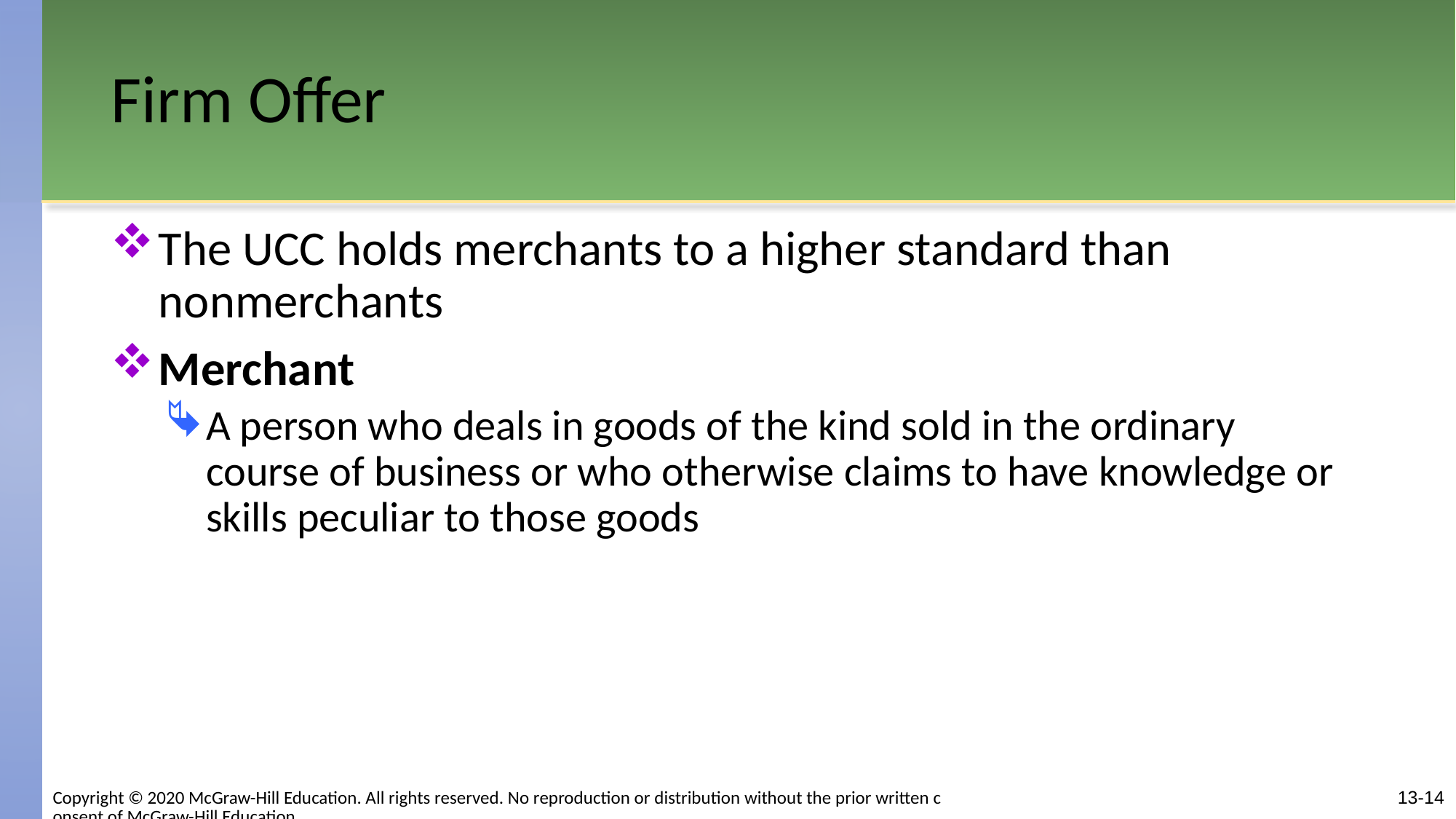

# Firm Offer
The UCC holds merchants to a higher standard than nonmerchants
Merchant
A person who deals in goods of the kind sold in the ordinary course of business or who otherwise claims to have knowledge or skills peculiar to those goods

Copyright © 2020 McGraw-Hill Education. All rights reserved. No reproduction or distribution without the prior written consent of McGraw-Hill Education.
13-14